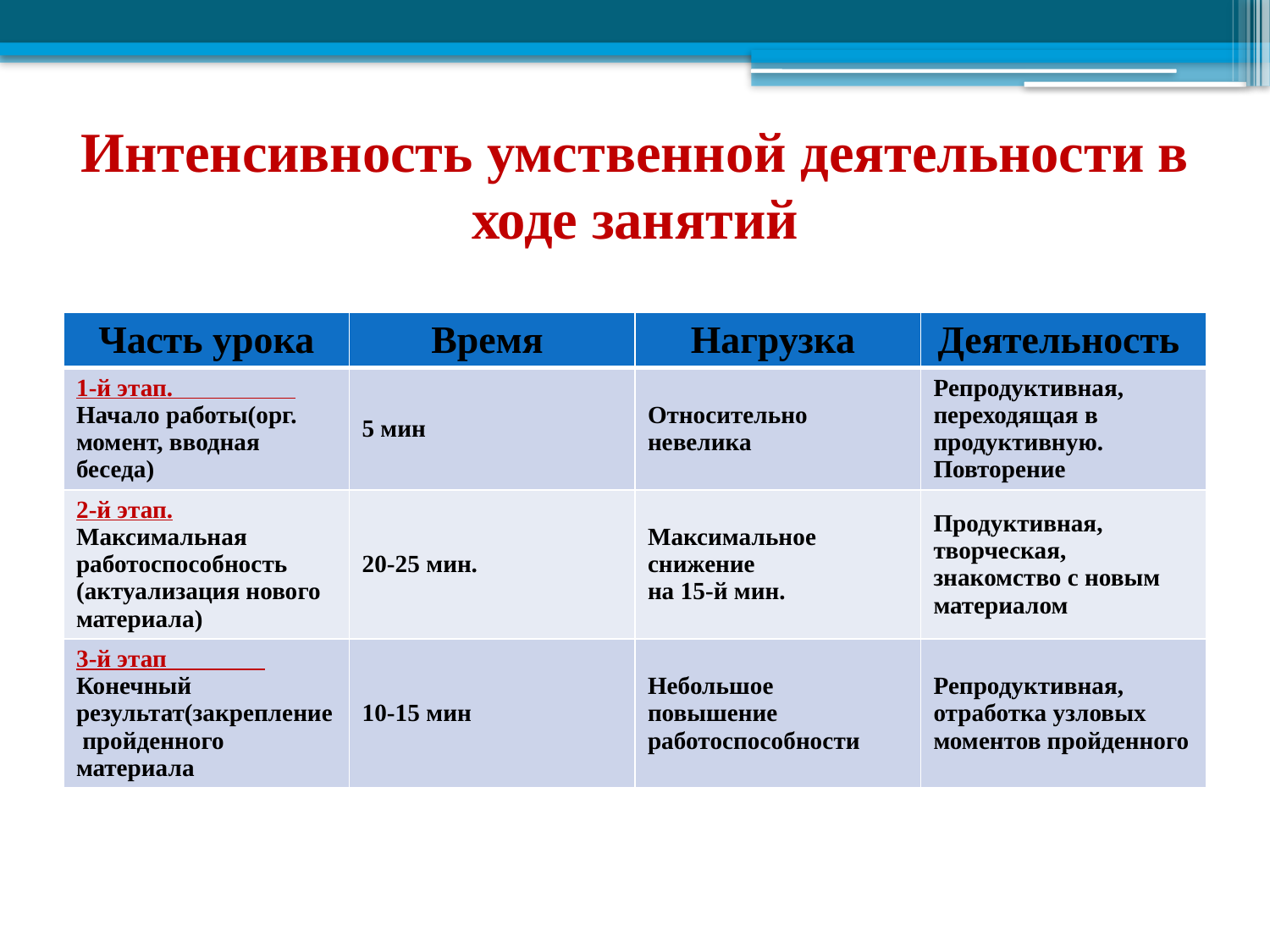

# Интенсивность умственной деятельности в ходе занятий
| Часть урока | Время | Нагрузка | Деятельность |
| --- | --- | --- | --- |
| 1-й этап. Начало работы(орг. момент, вводная беседа) | 5 мин | Относительно невелика | Репродуктивная, переходящая в продуктивную. Повторение |
| 2-й этап. Максимальная работоспособность (актуализация нового материала) | 20-25 мин. | Максимальное снижение на 15-й мин. | Продуктивная, творческая, знакомство с новым материалом |
| 3-й этап Конечный результат(закрепление пройденного материала | 10-15 мин | Небольшое повышение работоспособности | Репродуктивная, отработка узловых моментов пройденного |